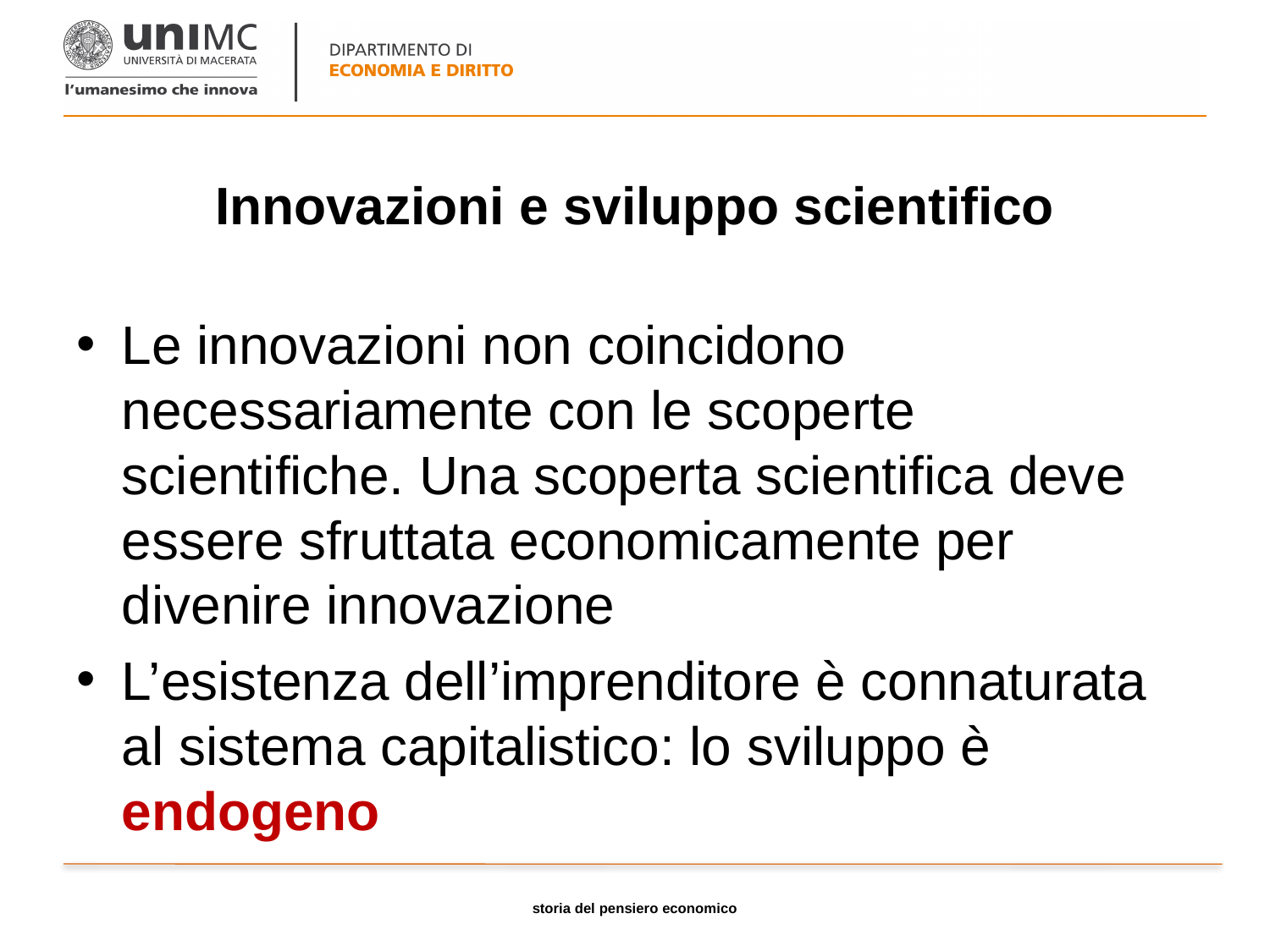

# Innovazioni e sviluppo scientifico
Le innovazioni non coincidono necessariamente con le scoperte scientifiche. Una scoperta scientifica deve essere sfruttata economicamente per divenire innovazione
L’esistenza dell’imprenditore è connaturata al sistema capitalistico: lo sviluppo è endogeno
storia del pensiero economico